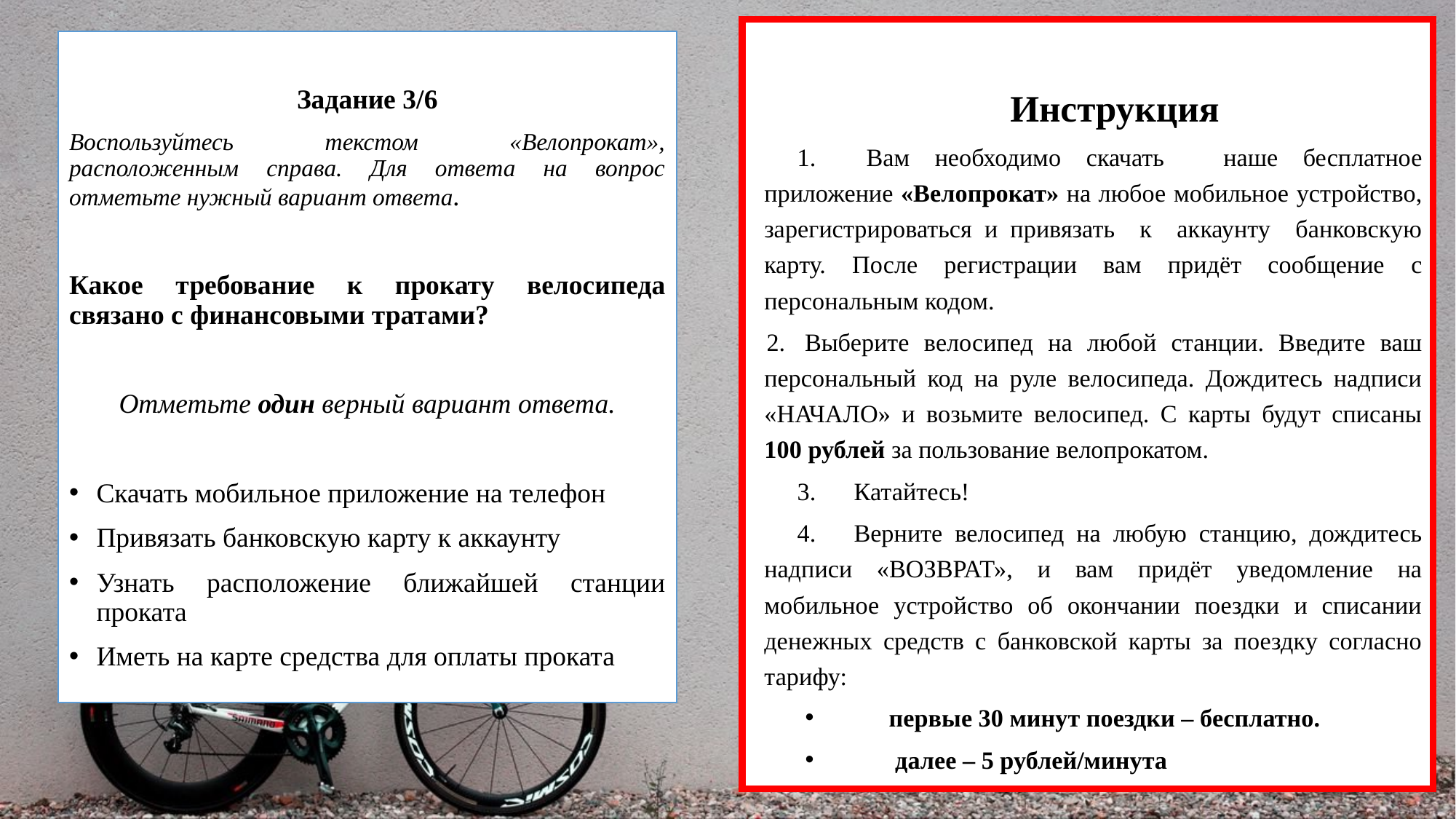

Инструкция
1.  Вам необходимо скачать	 наше бесплатное приложение «Велопрокат» на любое мобильное устройство, зарегистрироваться и привязать  к  аккаунту  банковскую карту. После регистрации вам придёт сообщение с персональным кодом.
Выберите велосипед на любой станции. Введите ваш персональный код на руле велосипеда. Дождитесь надписи «НАЧАЛО» и возьмите велосипед. С карты будут списаны 100 рублей за пользование велопрокатом.
3.	Катайтесь!
4.	Верните велосипед на любую станцию, дождитесь надписи «ВОЗВРАТ», и вам придёт уведомление на мобильное устройство об окончании поездки и списании денежных средств с банковской карты за поездку согласно тарифу:
первые 30 минут поездки – бесплатно.
 далее – 5 рублей/минута

Инструкция
1.  Вам необходимо скачать 	наше бесплатное приложение «Велопрокат» на любое мобильное устройство, зарегистрироваться и привязать  к  аккаунту  банковскую карту. После регистрации вам придёт сообщение с персональным кодом.
2.	Выберите велосипед на любой станции. Введите ваш персональный код на руле велосипеда. Дождитесь надписи «НАЧАЛО» и возьмите велосипед. С карты будут списаны 100 рублей за пользование велопрокатом.
3.	Катайтесь!
4.	Верните велосипед на любую станцию, дождитесь надписи «ВОЗВРАТ», и вам придёт уведомление на мобильное устройство об окончании поездки и списании денежных средств с банковской карты за поездку согласно тарифу:
первые 30 минут поездки – бесплатно.
 далее – 4 рубля/минута

Задание 3/6
Воспользуйтесь текстом «Велопрокат», расположенным справа. Для ответа на вопрос отметьте нужный вариант ответа.

Какое требование к прокату велосипеда связано с финансовыми тратами?

Отметьте один верный вариант ответа.

Скачать мобильное приложение на телефон
Привязать банковскую карту к аккаунту
Узнать расположение ближайшей станции проката
Иметь на карте средства для оплаты проката